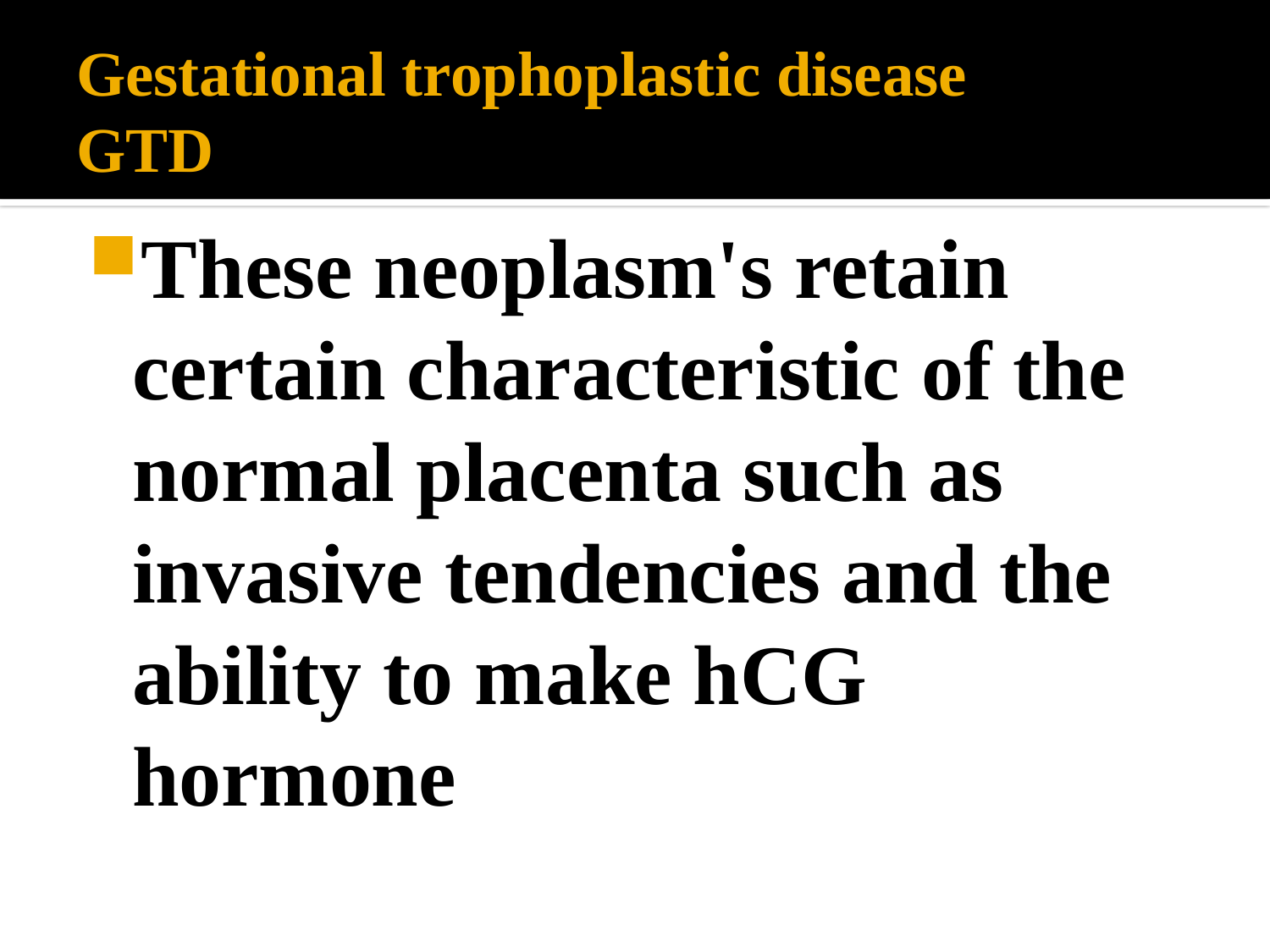

# Gestational trophoplastic disease GTD
These neoplasm's retain certain characteristic of the normal placenta such as invasive tendencies and the ability to make hCG hormone